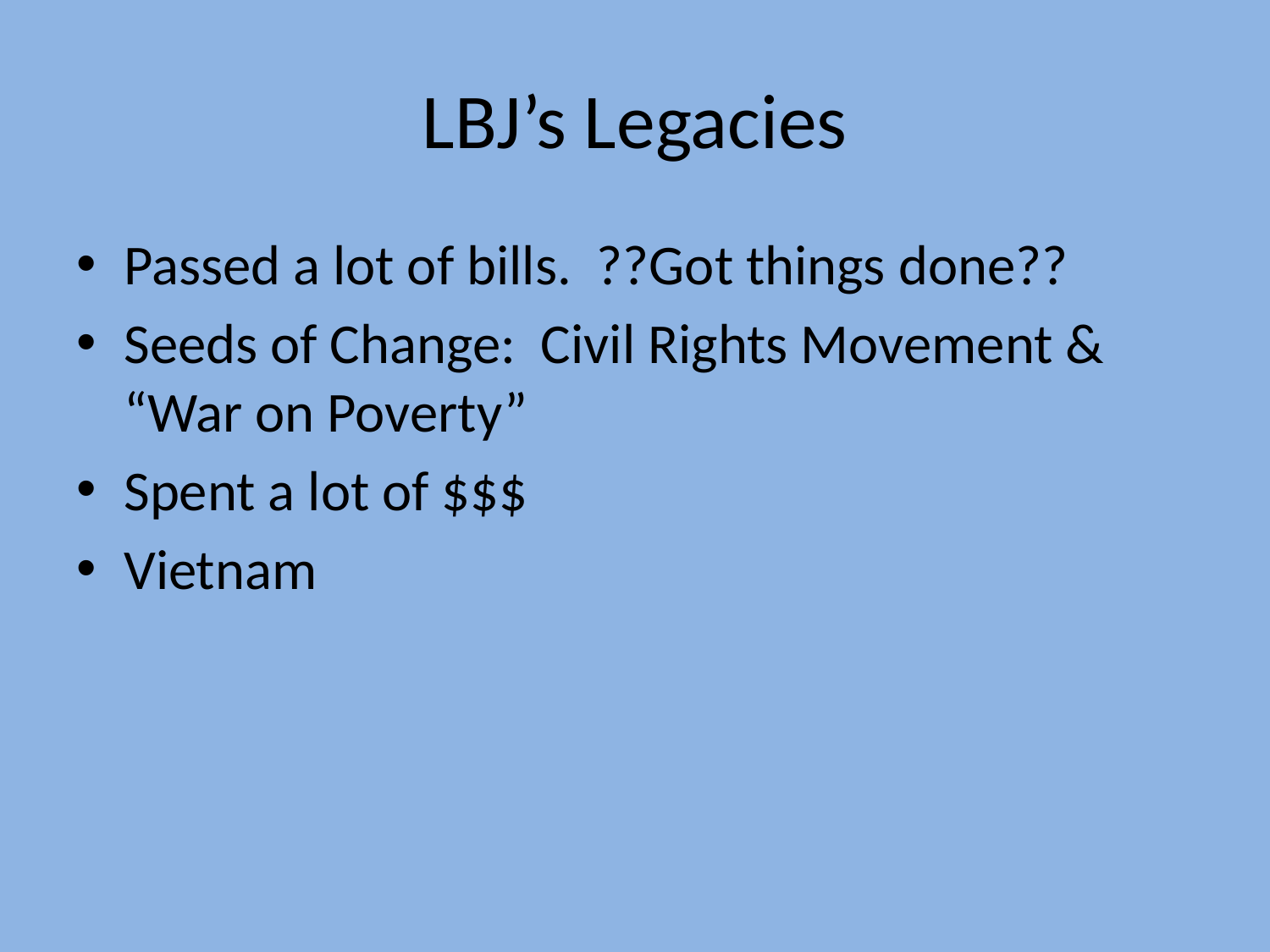

# LBJ’s Legacies
Passed a lot of bills.  ??Got things done??
Seeds of Change:  Civil Rights Movement & “War on Poverty”
Spent a lot of $$$
Vietnam